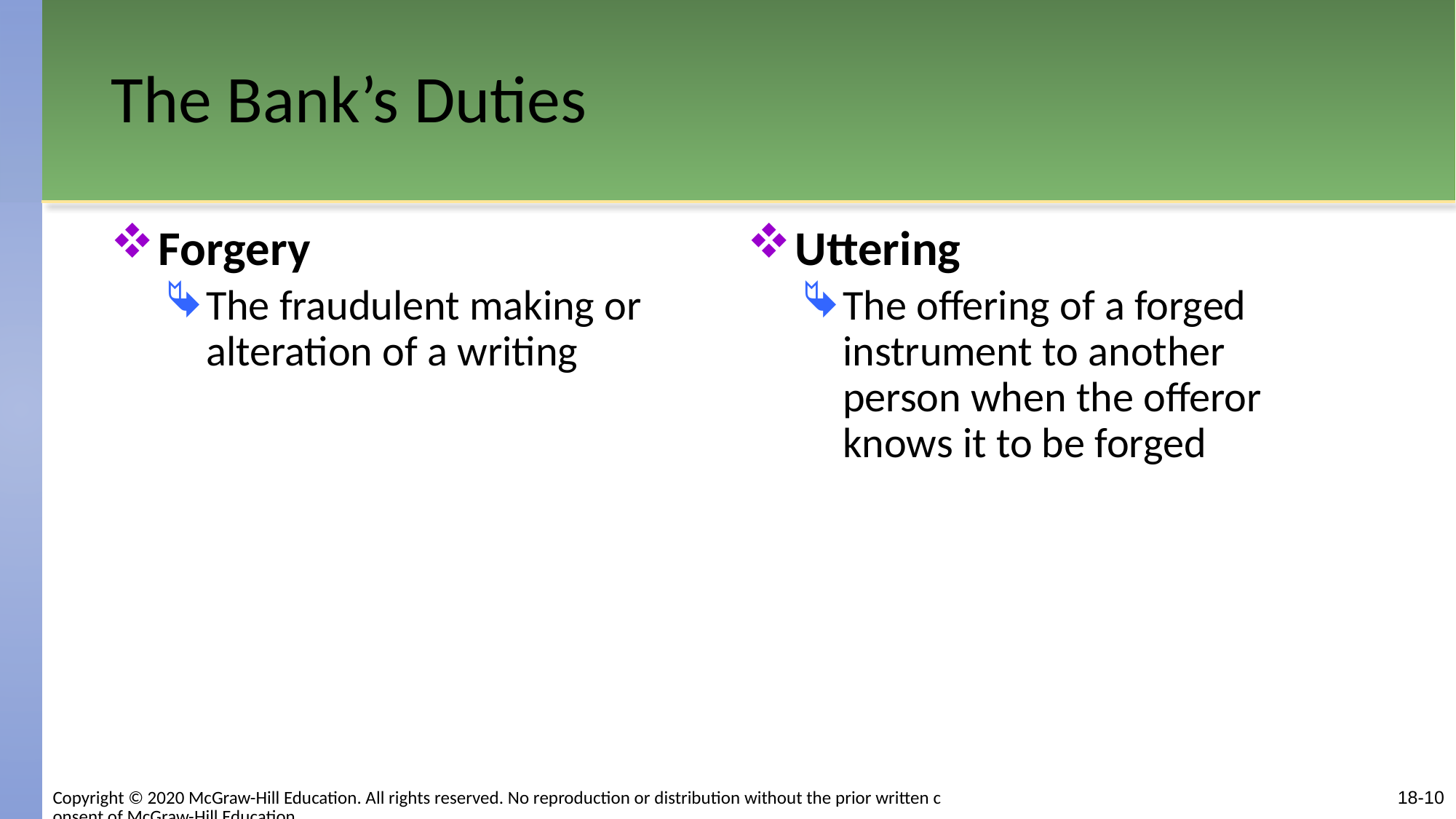

# The Bank’s Duties
Forgery
The fraudulent making or alteration of a writing

Uttering
The offering of a forged instrument to another person when the offeror knows it to be forged
Copyright © 2020 McGraw-Hill Education. All rights reserved. No reproduction or distribution without the prior written consent of McGraw-Hill Education.
18-10